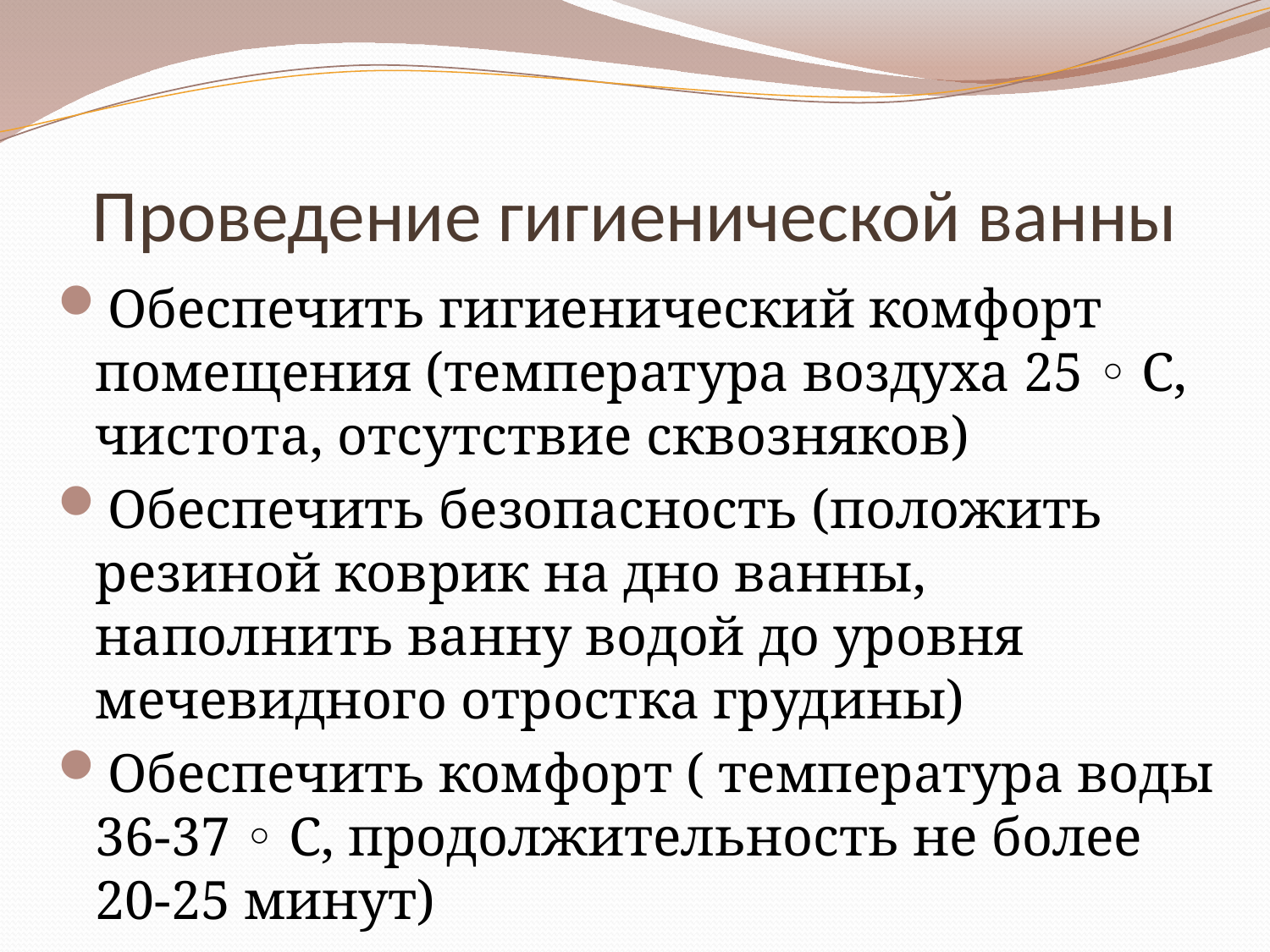

# Проведение гигиенической ванны
Обеспечить гигиенический комфорт помещения (температура воздуха 25 ◦ С, чистота, отсутствие сквозняков)
Обеспечить безопасность (положить резиной коврик на дно ванны, наполнить ванну водой до уровня мечевидного отростка грудины)
Обеспечить комфорт ( температура воды 36-37 ◦ С, продолжительность не более 20-25 минут)